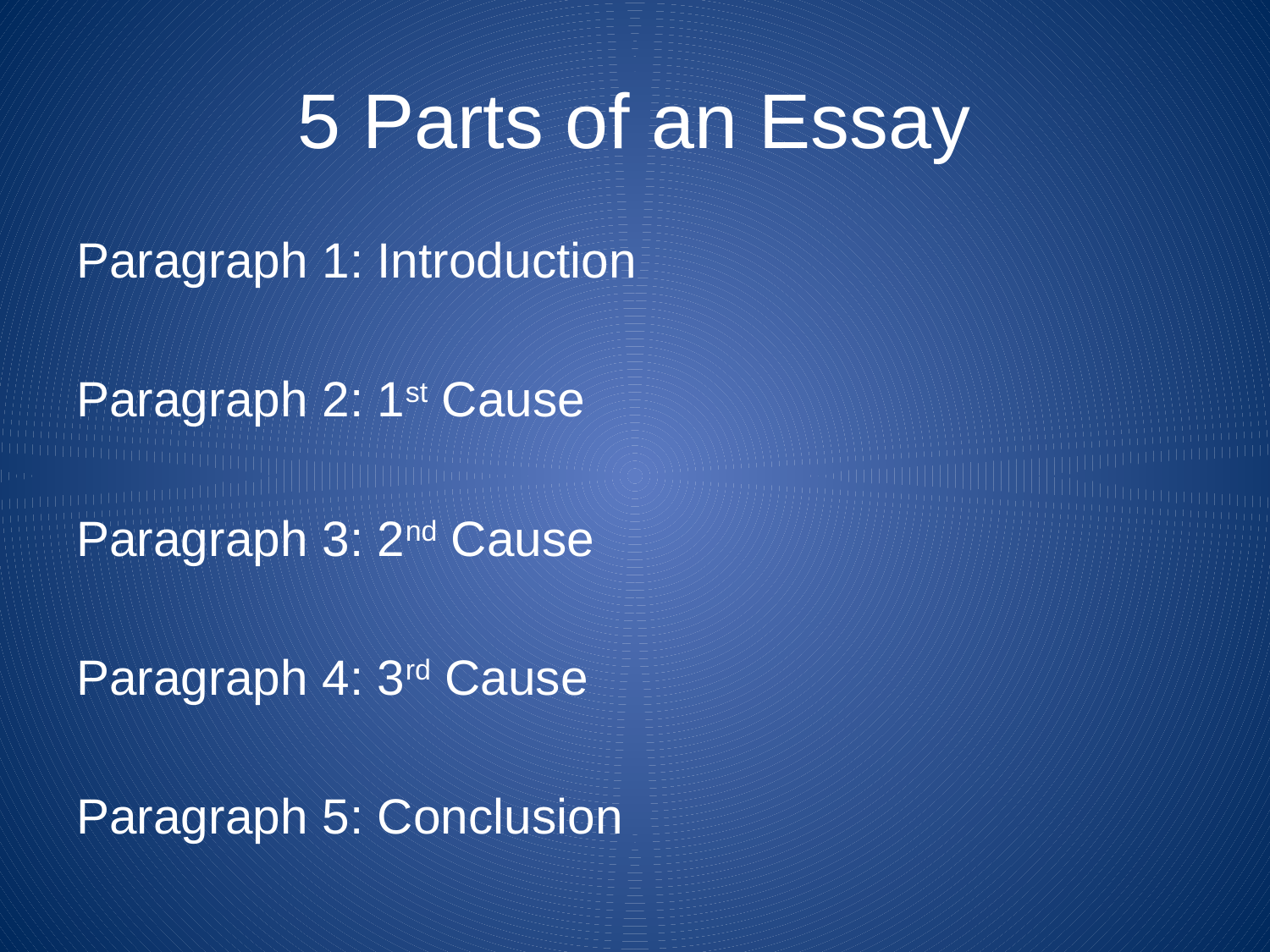

# 5 Parts of an Essay
Paragraph 1: Introduction

Paragraph 2: 1st Cause

Paragraph 3: 2nd Cause

Paragraph 4: 3rd Cause

Paragraph 5: Conclusion